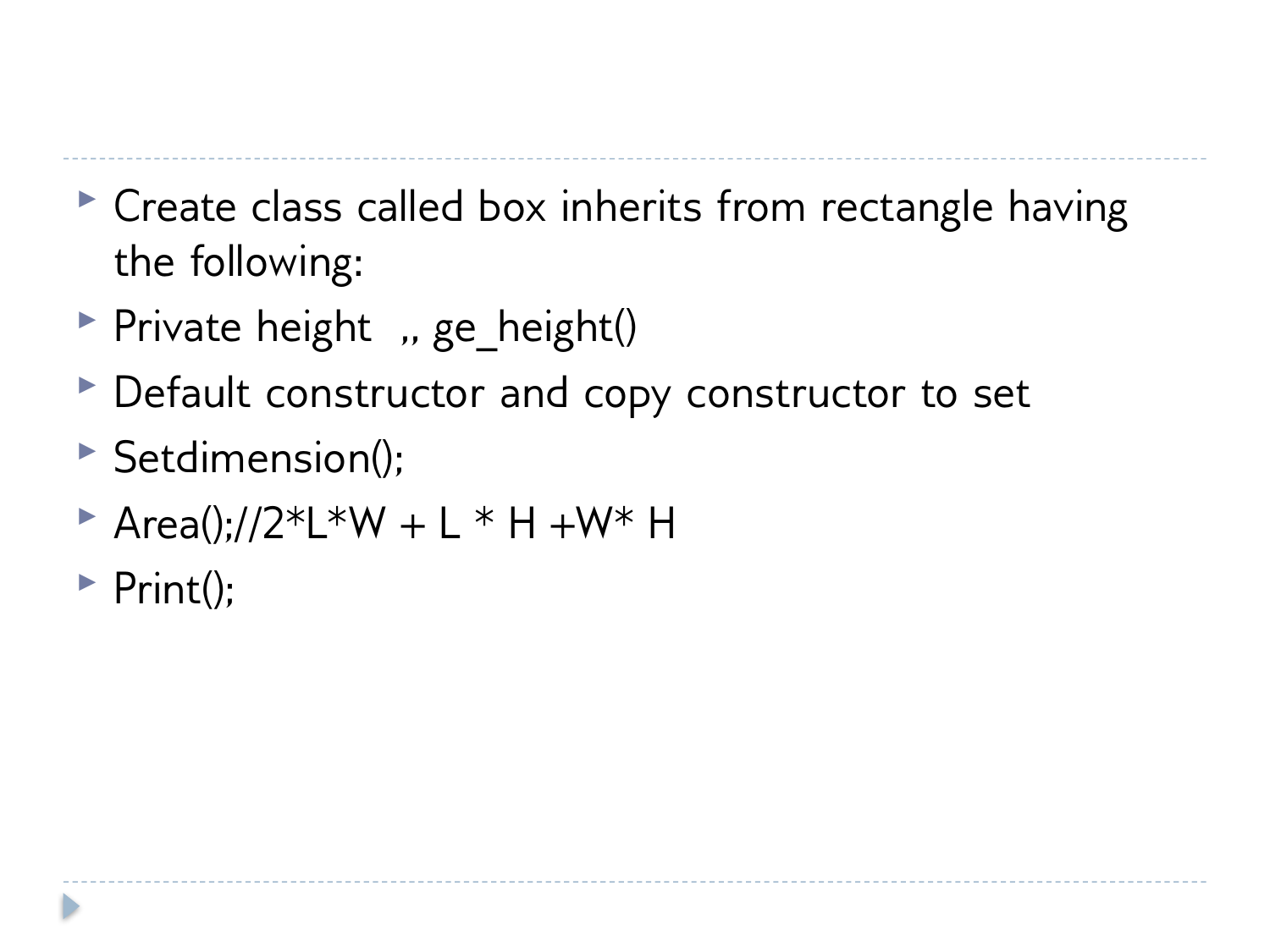

#
Create class called box inherits from rectangle having the following:
Private height  ,, ge_height()
Default constructor and copy constructor to set
Setdimension();
Area();//2*L*W + L * H +W* H
Print();